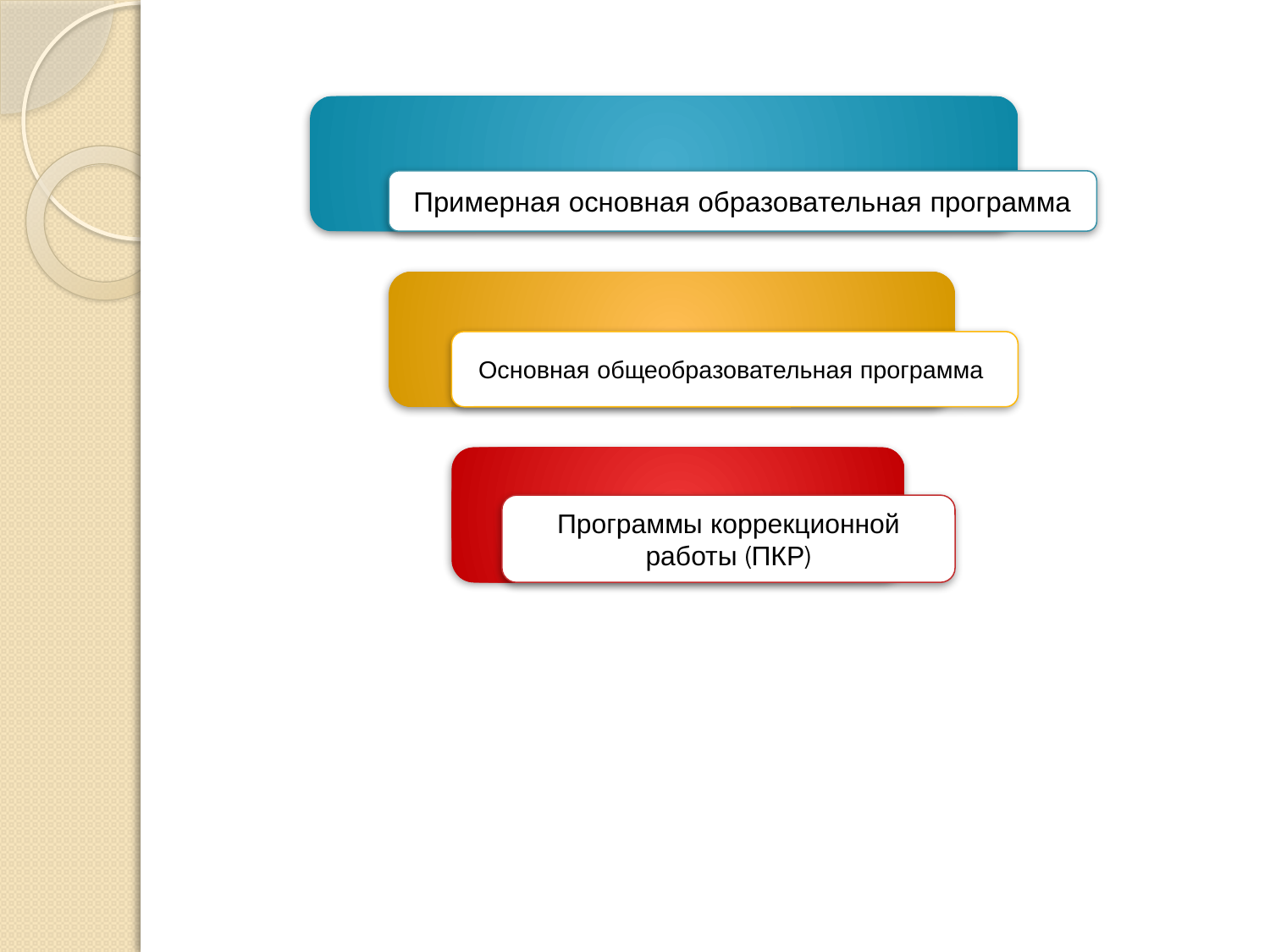

Примерная основная образовательная программа
Основная общеобразовательная программа
Программы коррекционной работы (ПКР)